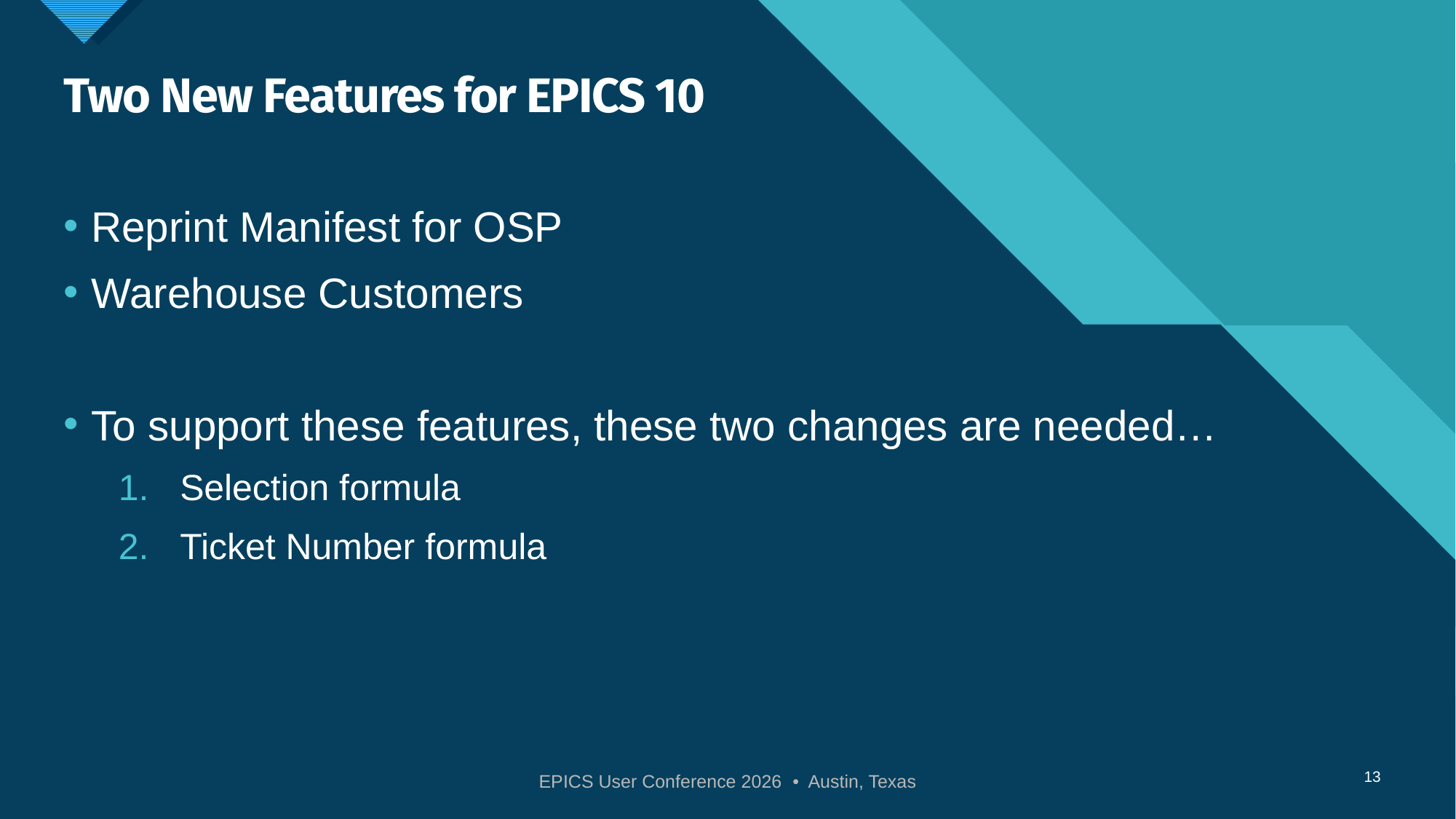

# Two New Features for EPICS 10
Reprint Manifest for OSP
Warehouse Customers

To support these features, these two changes are needed…
Selection formula
Ticket Number formula

13
EPICS User Conference 2026  •  Austin, Texas